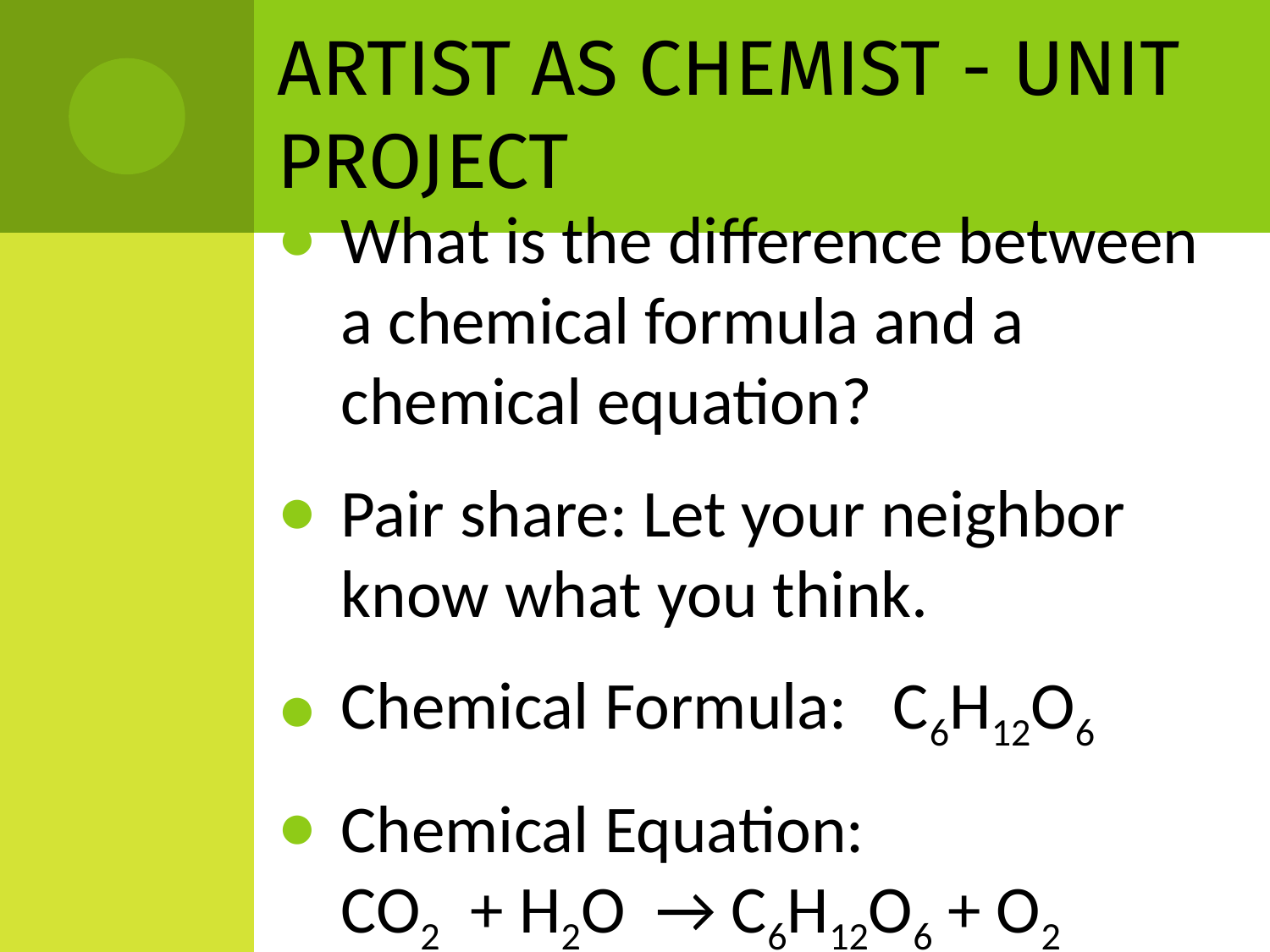

# Artist as Chemist - Unit Project
What is the difference between a chemical formula and a chemical equation?
Pair share: Let your neighbor know what you think.
Chemical Formula:   C6H12O6
Chemical Equation:                  CO2  + H2O  → C6H12O6 + O2